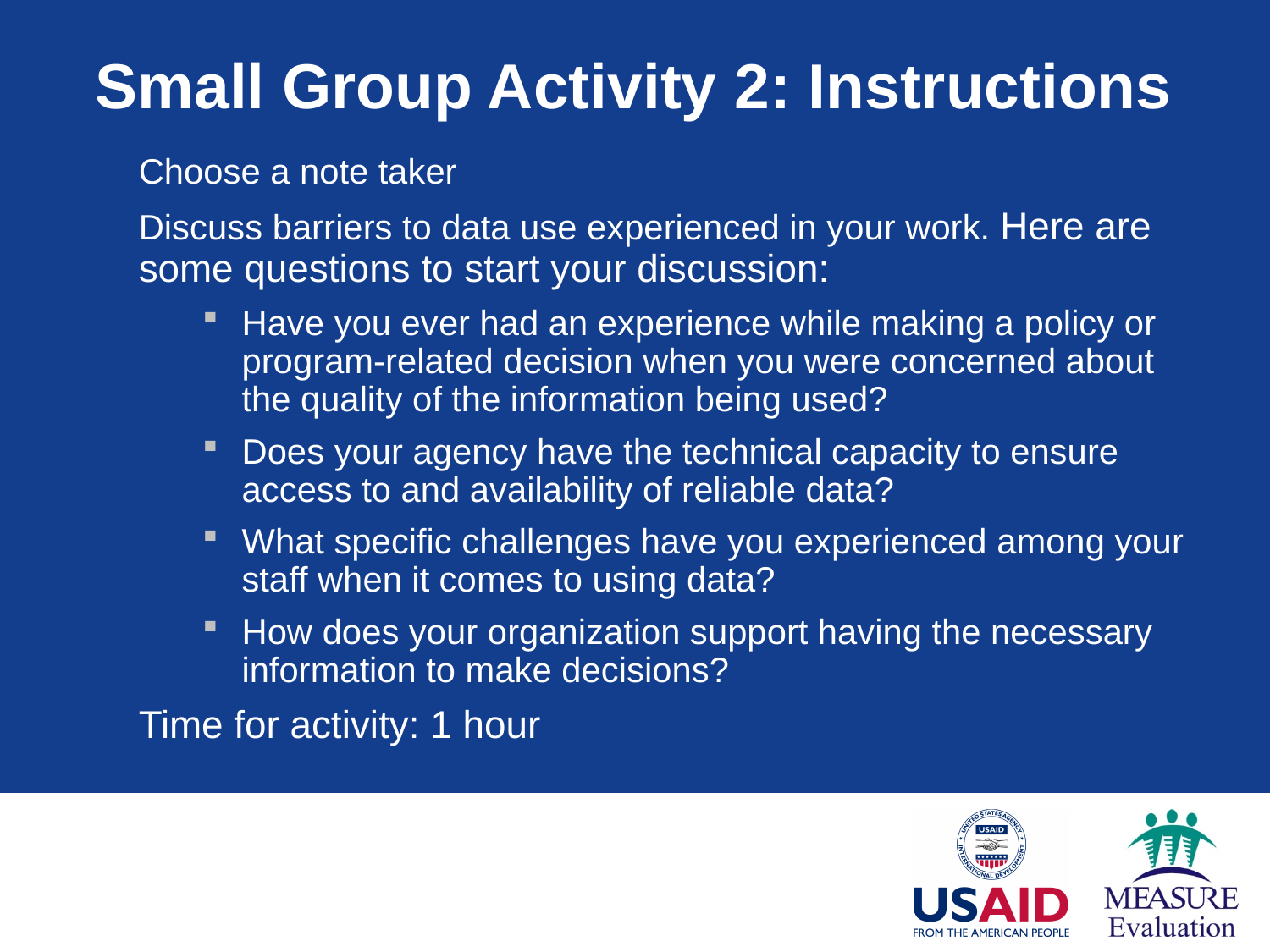

# Small Group Activity 2: Instructions
Choose a note taker
Discuss barriers to data use experienced in your work. Here are some questions to start your discussion:
Have you ever had an experience while making a policy or program-related decision when you were concerned about the quality of the information being used?
Does your agency have the technical capacity to ensure access to and availability of reliable data?
What specific challenges have you experienced among your staff when it comes to using data?
How does your organization support having the necessary information to make decisions?
Time for activity: 1 hour